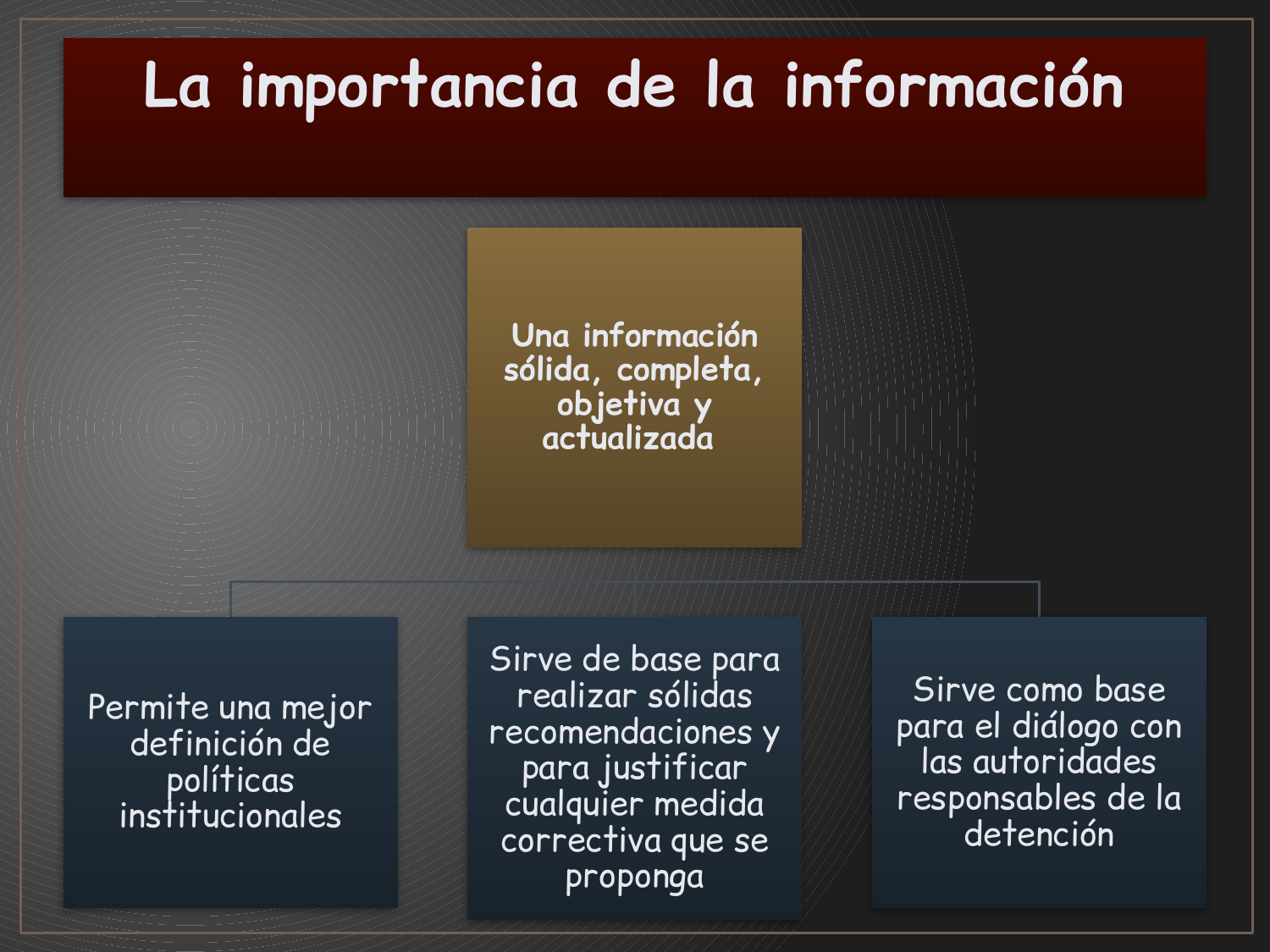

# La importancia de la información
Una información sólida, completa, objetiva y actualizada
Permite una mejor definición de políticas institucionales
Sirve de base para realizar sólidas recomendaciones y para justificar cualquier medida correctiva que se proponga
Sirve como base para el diálogo con las autoridades responsables de la detención